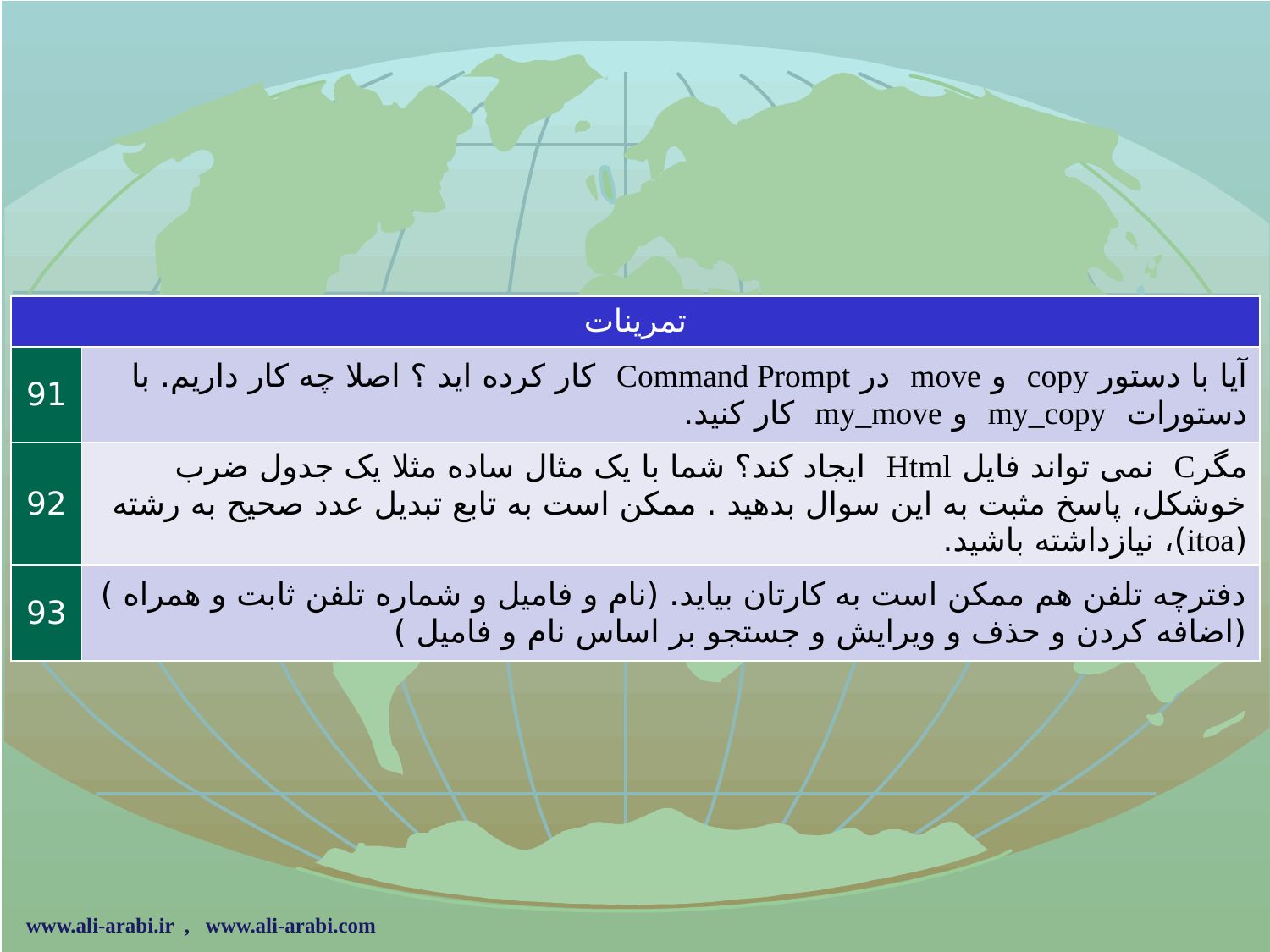

| تمرینات |  |
| --- | --- |
| 91 | آیا با دستور copy و move در Command Prompt کار کرده اید ؟ اصلا چه کار داریم. با دستورات my\_copy و my\_move کار کنید. |
| 92 | مگرC نمی تواند فایل Html ایجاد کند؟ شما با یک مثال ساده مثلا یک جدول ضرب خوشکل، پاسخ مثبت به این سوال بدهید . ممکن است به تابع تبدیل عدد صحیح به رشته (itoa)، نیازداشته باشید. |
| 93 | دفترچه تلفن هم ممکن است به کارتان بیاید. (نام و فامیل و شماره تلفن ثابت و همراه )(اضافه کردن و حذف و ویرایش و جستجو بر اساس نام و فامیل ) |